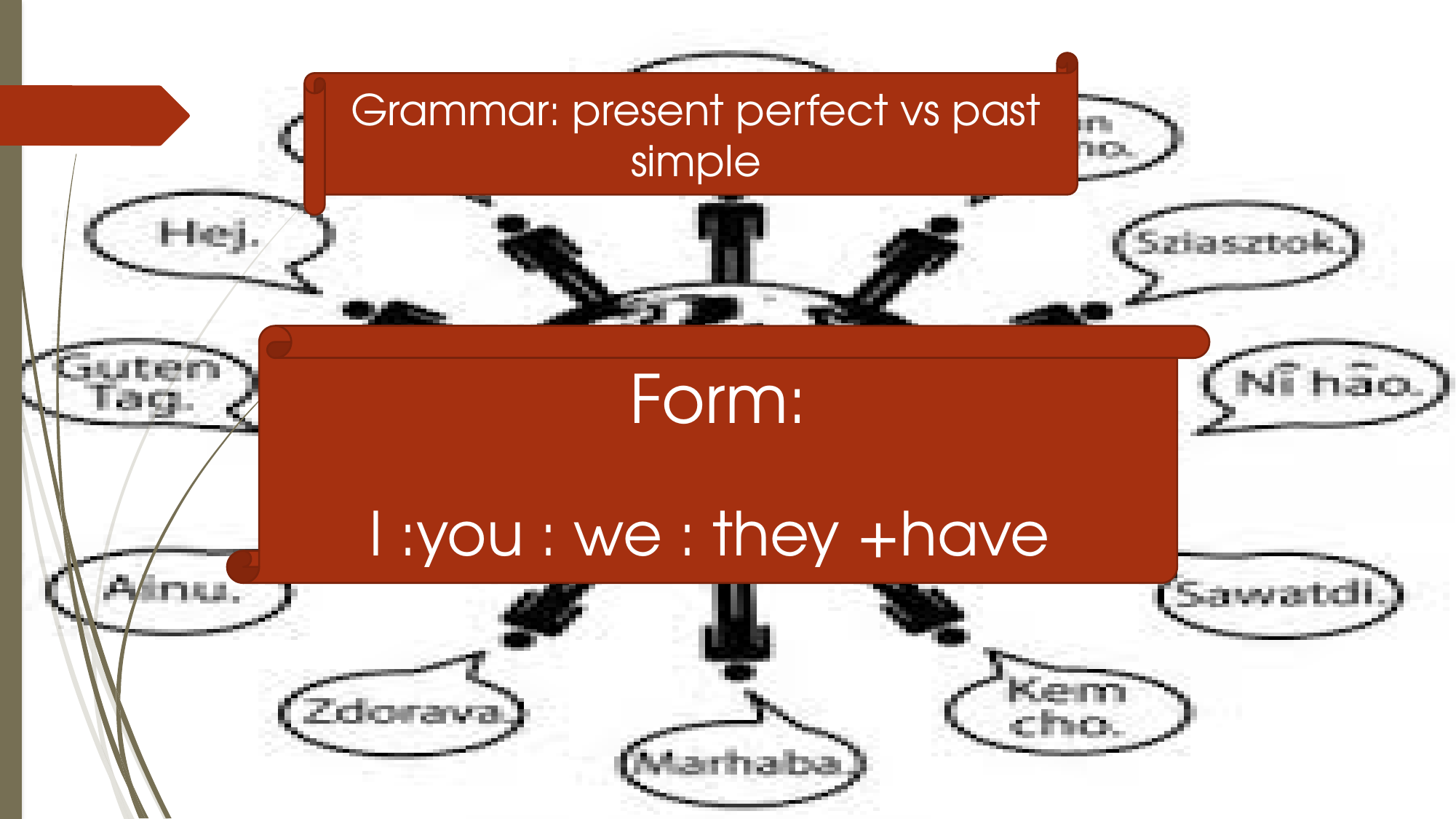

Grammar: present perfect vs past simple
Form:

I :you : we : they +have